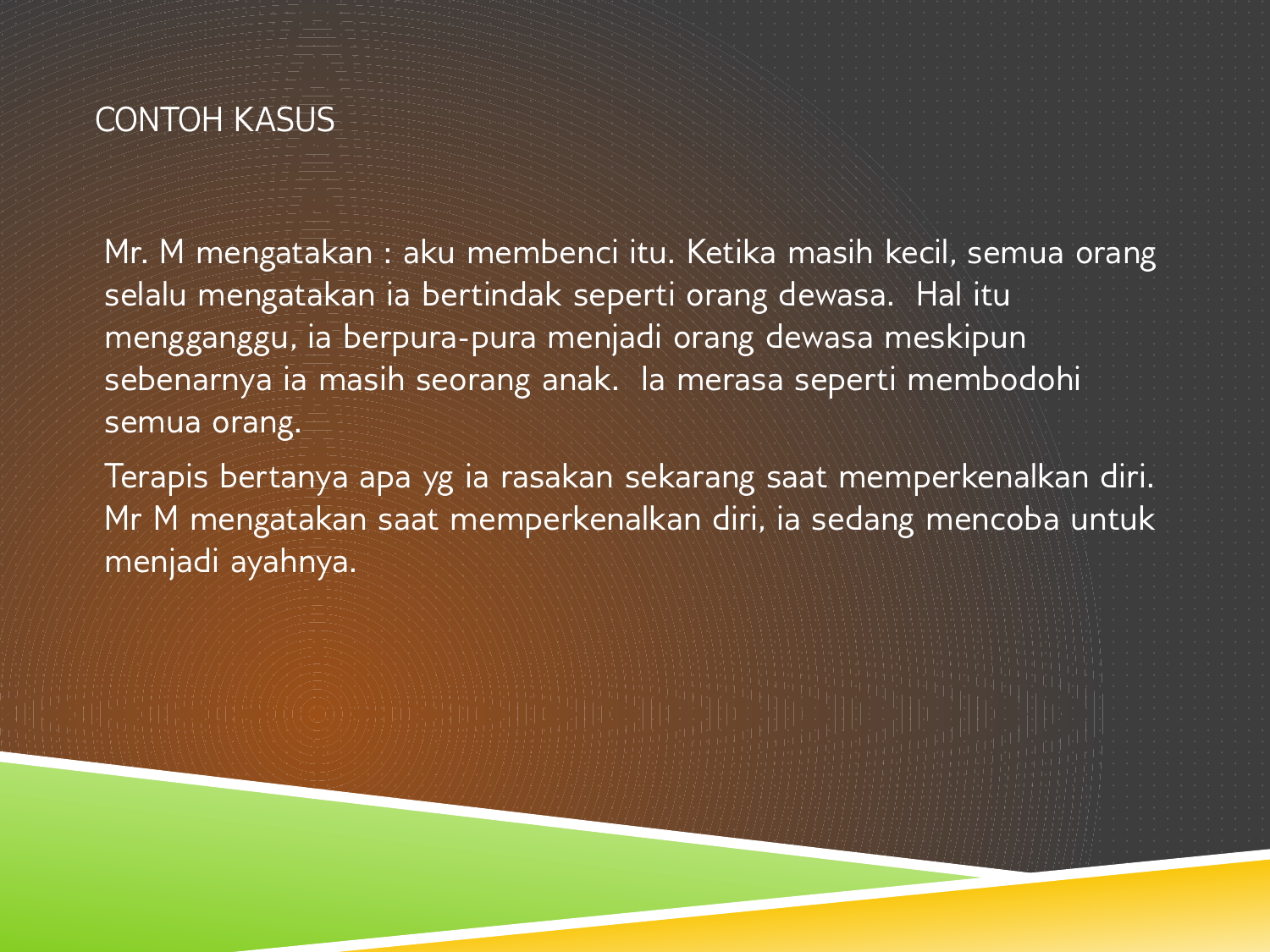

# Contoh kasus
Mr. M mengatakan : aku membenci itu. Ketika masih kecil, semua orang selalu mengatakan ia bertindak seperti orang dewasa.  Hal itu mengganggu, ia berpura-pura menjadi orang dewasa meskipun sebenarnya ia masih seorang anak.  Ia merasa seperti membodohi semua orang.
Terapis bertanya apa yg ia rasakan sekarang saat memperkenalkan diri. Mr M mengatakan saat memperkenalkan diri, ia sedang mencoba untuk menjadi ayahnya.